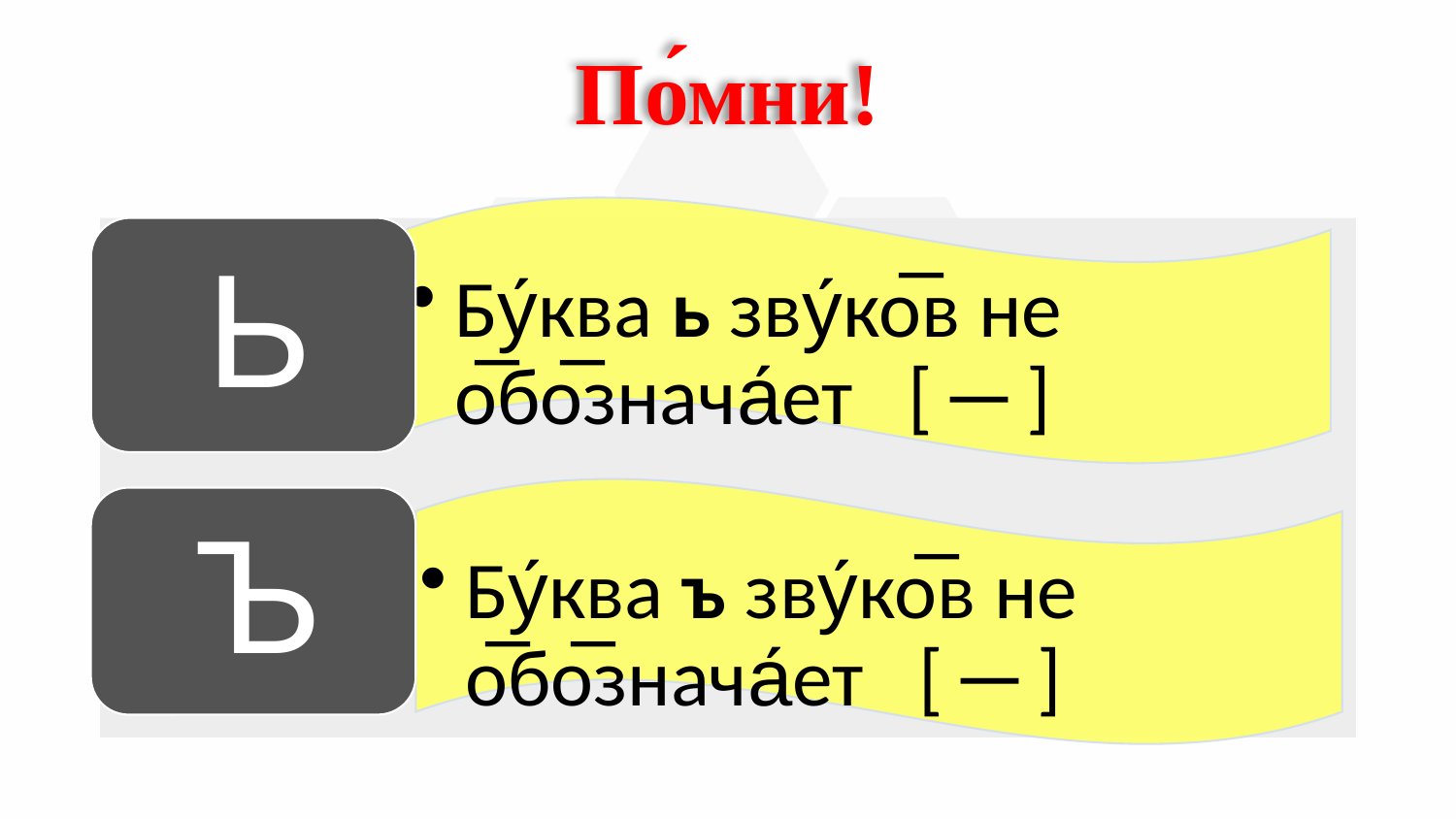

# По́мни!
Бу́ква ь зву́ко̅в не о̅бо̅знача́ет   [ ─ ]
Ь
Бу́ква ъ зву́ко̅в не о̅бо̅знача́ет   [ ─ ]
Ъ